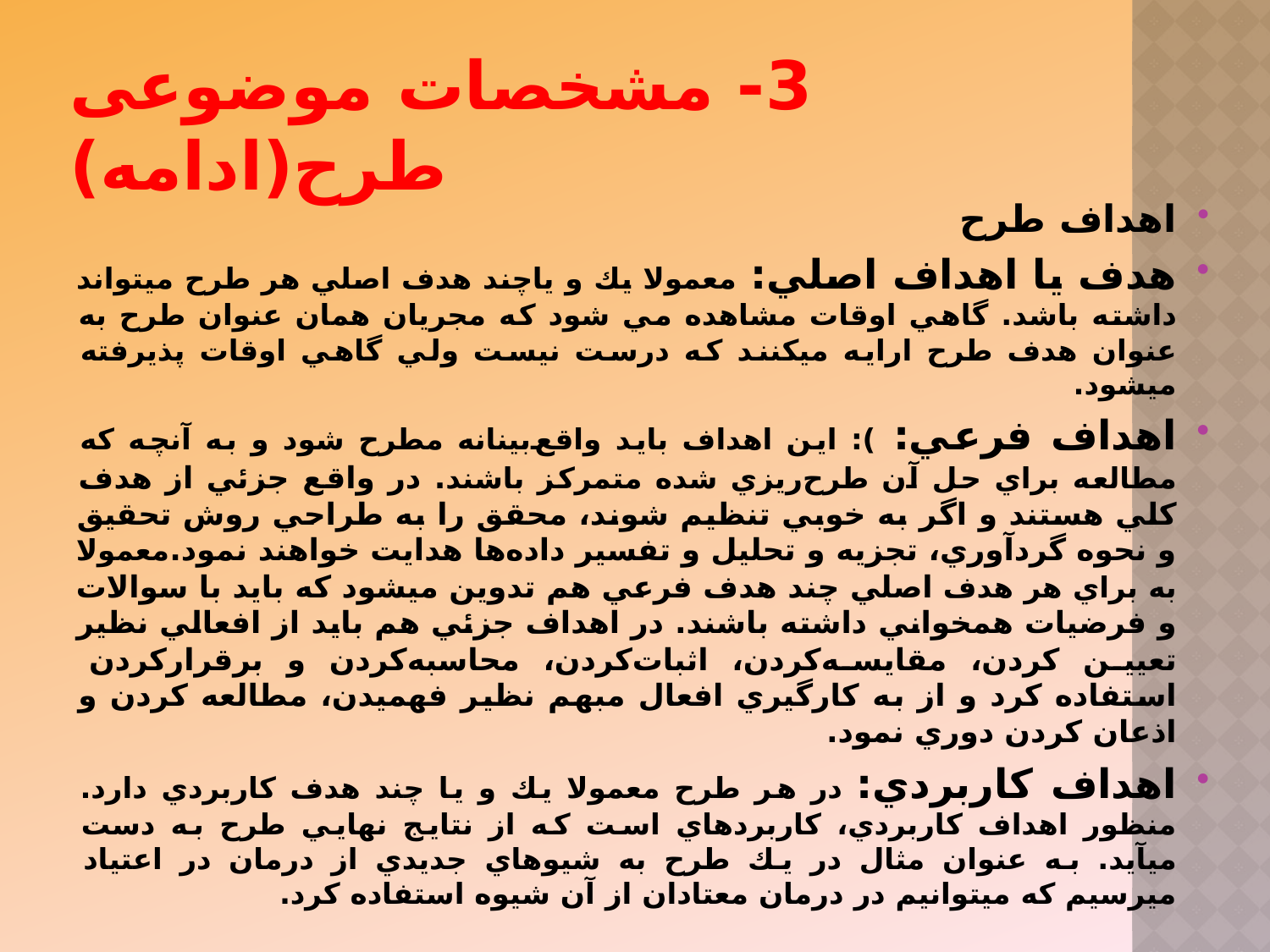

# 3- مشخصات موضوعی طرح(ادامه)
اهداف طرح
هدف يا اهداف اصلي: معمولا يك و ياچند هدف اصلي هر طرح مي‏تواند داشته باشد. گاهي اوقات مشاهده مي شود كه مجريان همان عنوان طرح به عنوان هدف طرح ارايه مي‏كنند كه درست نيست ولي گاهي اوقات پذيرفته مي‏شود.
اهداف فرعي: ): اين اهداف بايد واقع‌بينانه مطرح شود و به آنچه كه مطالعه براي حل آن طرح‌ريزي شده متمركز باشند. در واقع جزئي از هدف كلي هستند و اگر به خوبي تنظيم شوند، محقق را به طراحي روش تحقيق و نحوه گردآوري، تجزيه و تحليل و تفسير داده‌ها هدايت خواهند نمود.معمولا به براي هر هدف اصلي چند هدف فرعي هم تدوين مي‏شود كه بايد با سوالات و فرضيات همخواني داشته باشند. در اهداف جزئي هم بايد از افعالي نظير تعيين كردن، مقايسه‌كردن، اثبات‌كردن، محاسبه‌كردن و برقراركردن استفاده كرد و از به كارگيري افعال مبهم نظير فهميدن، مطالعه كردن و اذعان كردن دوري نمود.
اهداف كاربردي: در هر طرح معمولا يك و يا چند هدف كاربردي دارد. منظور اهداف كاربردي، كاربردهاي است كه از نتايج نهايي طرح به دست مي‏آيد. به عنوان مثال در يك طرح به شيوهاي جديدي از درمان در اعتياد مي‏رسيم كه مي‏توانيم در درمان معتادان از آن شيوه استفاده كرد.